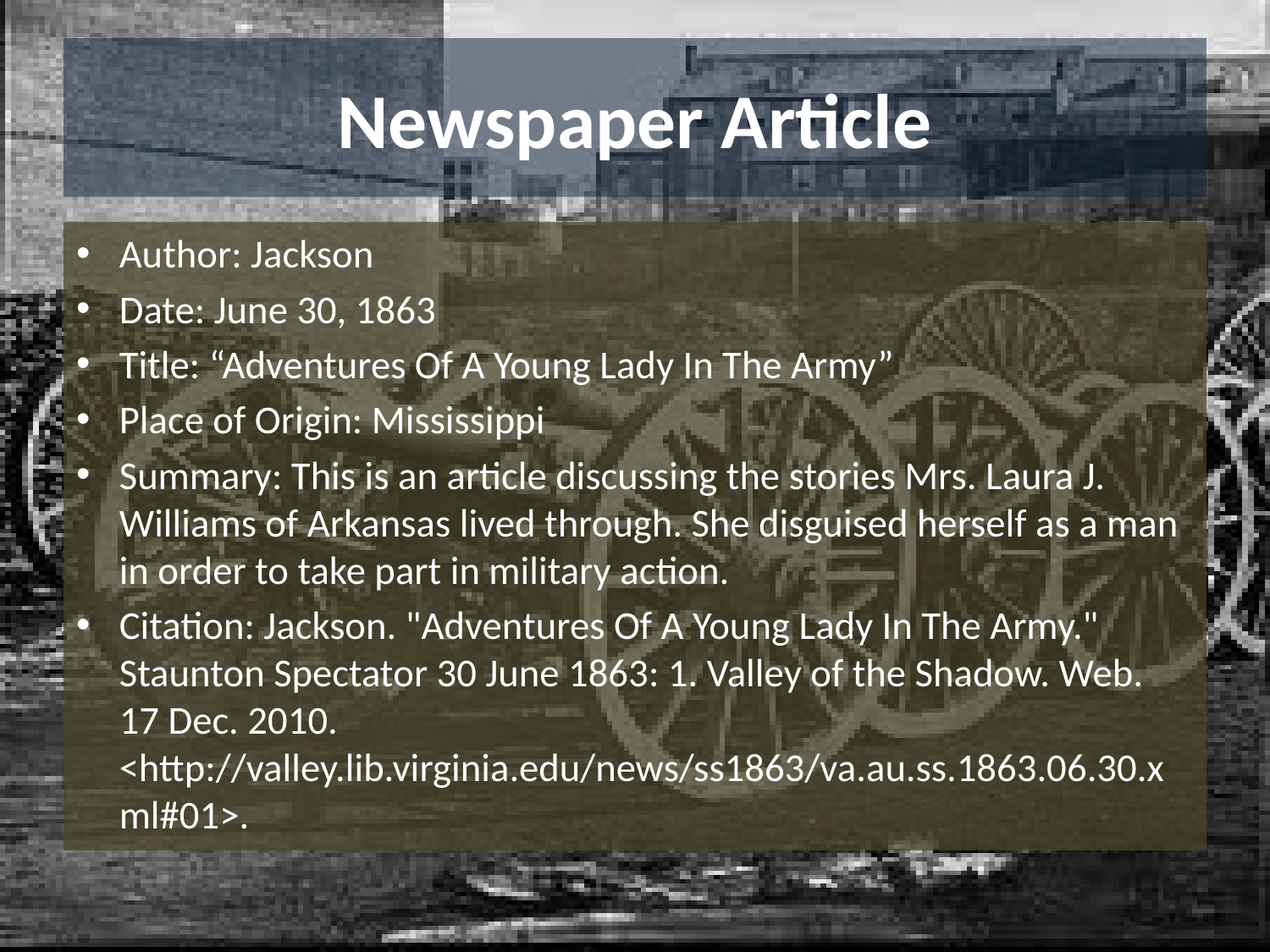

# Newspaper Article
Author: Jackson
Date: June 30, 1863
Title: “Adventures Of A Young Lady In The Army”
Place of Origin: Mississippi
Summary: This is an article discussing the stories Mrs. Laura J. Williams of Arkansas lived through. She disguised herself as a man in order to take part in military action.
Citation: Jackson. "Adventures Of A Young Lady In The Army." Staunton Spectator 30 June 1863: 1. Valley of the Shadow. Web. 17 Dec. 2010. <http://valley.lib.virginia.edu/news/ss1863/va.au.ss.1863.06.30.xml#01>.